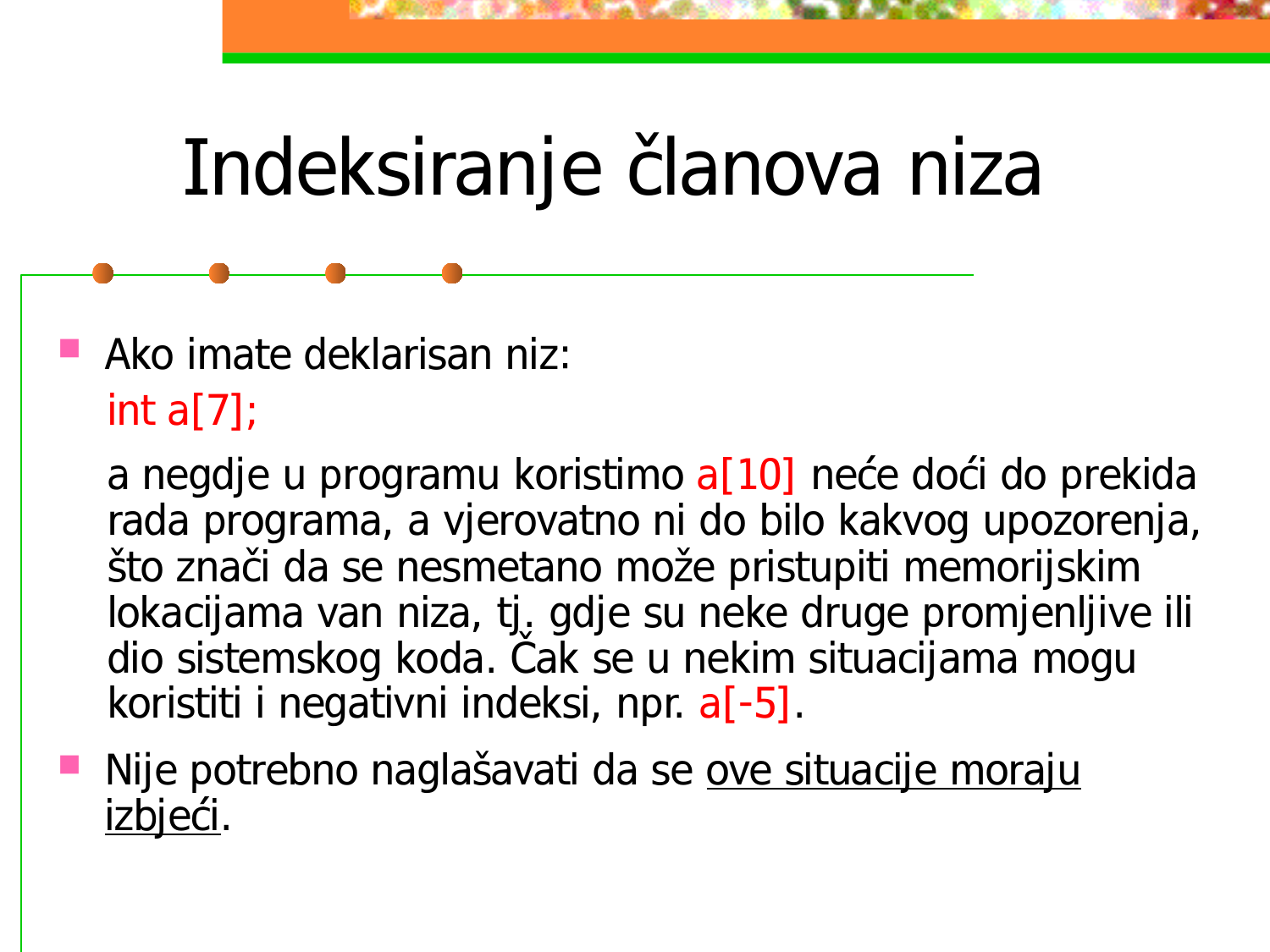

# Indeksiranje članova niza
Ako imate deklarisan niz:
int a[7];
a negdje u programu koristimo a[10] neće doći do prekida rada programa, a vjerovatno ni do bilo kakvog upozorenja, što znači da se nesmetano može pristupiti memorijskim lokacijama van niza, tj. gdje su neke druge promjenljive ili dio sistemskog koda. Čak se u nekim situacijama mogu koristiti i negativni indeksi, npr. a[-5].
Nije potrebno naglašavati da se ove situacije moraju izbjeći.